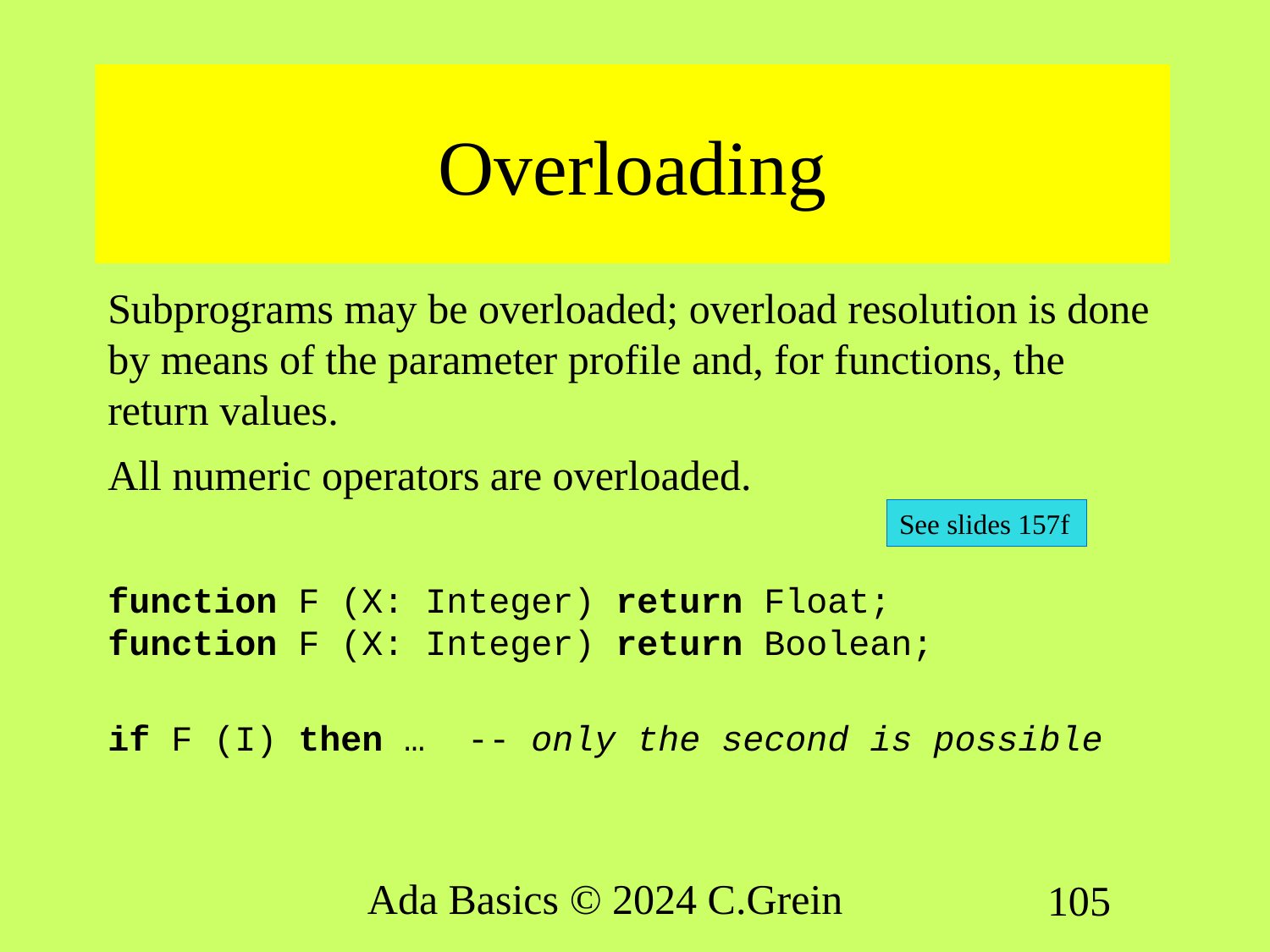

# Overloading
Subprograms may be overloaded; overload resolution is done by means of the parameter profile and, for functions, the return values.
All numeric operators are overloaded.

function F (X: Integer) return Float;
function F (X: Integer) return Boolean;

if F (I) then …  -- only the second is possible
See slides 157f
Ada Basics © 2024 C.Grein
105